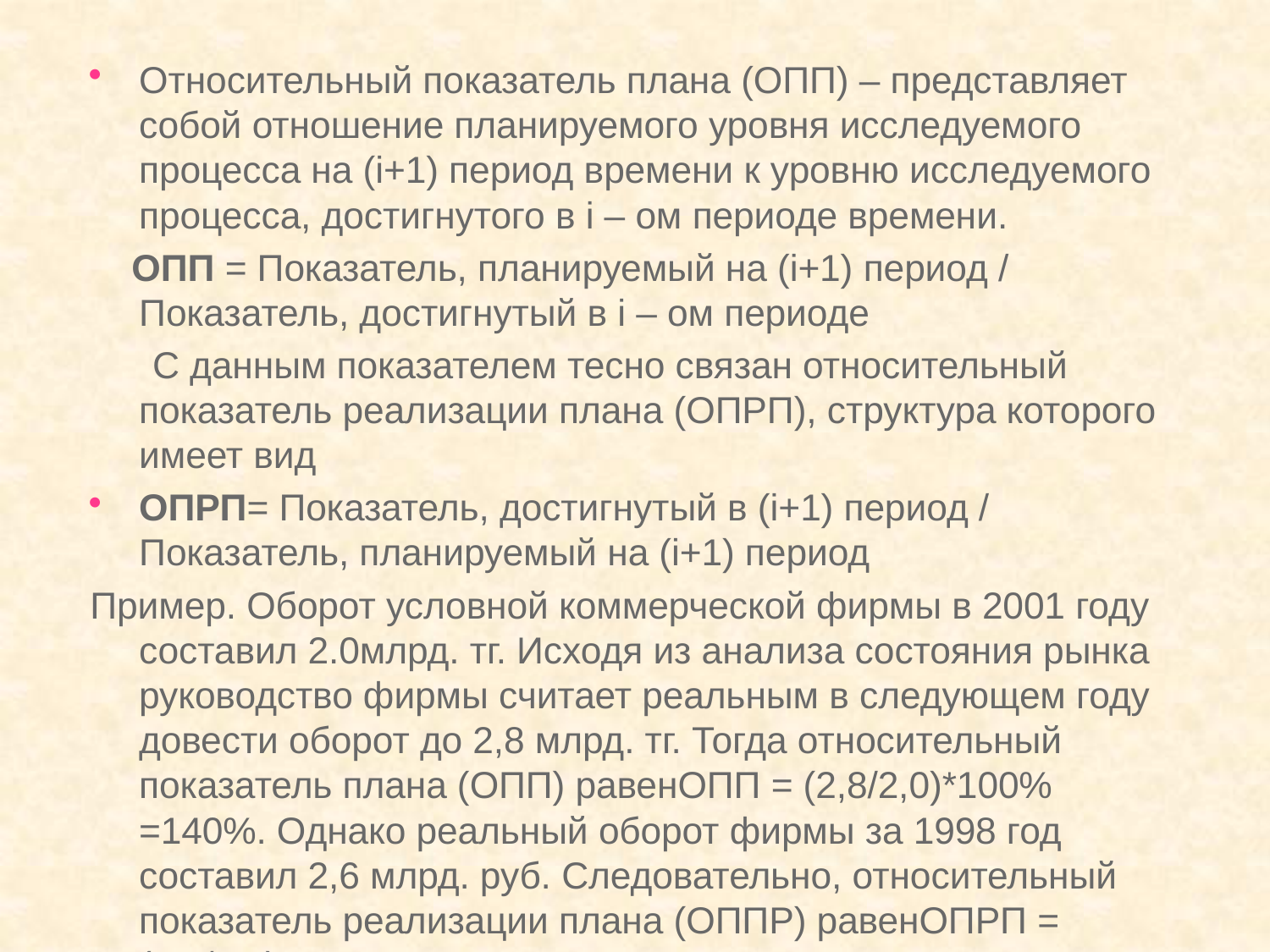

Относительный показатель плана (ОПП) – представляет собой отношение планируемого уровня исследуемого процесса на (i+1) период времени к уровню исследуемого процесса, достигнутого в i – ом периоде времени.
    ОПП = Показатель, планируемый на (i+1) период / Показатель, достигнутый в i – ом периоде
      С данным показателем тесно связан относительный показатель реализации плана (ОПРП), структура которого имеет вид
ОПРП= Показатель, достигнутый в (i+1) период / Показатель, планируемый на (i+1) период
Пример. Оборот условной коммерческой фирмы в 2001 году составил 2.0млрд. тг. Исходя из анализа состояния рынка руководство фирмы считает реальным в следующем году довести оборот до 2,8 млрд. тг. Тогда относительный показатель плана (ОПП) равенОПП = (2,8/2,0)*100% =140%. Однако реальный оборот фирмы за 1998 год составил 2,6 млрд. руб. Следовательно, относительный показатель реализации плана (ОППР) равенОПРП = (2,6/2,8)*100% = 92,9%.